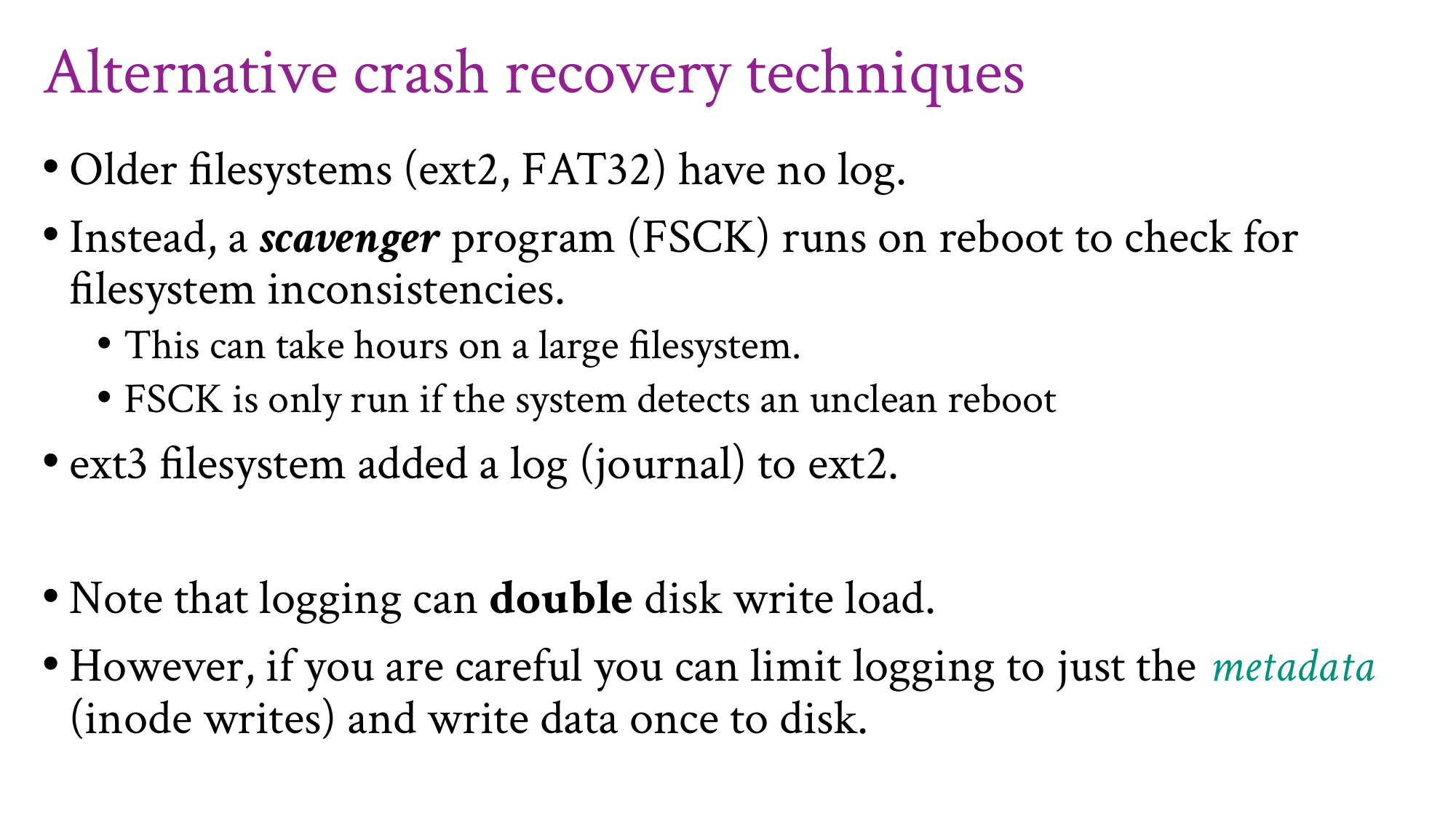

# Alternative crash recovery techniques
Older filesystems (ext2, FAT32) have no log.
Instead, a scavenger program (FSCK) runs on reboot to check for filesystem inconsistencies.
This can take hours on a large filesystem.
FSCK is only run if the system detects an unclean reboot
ext3 filesystem added a log (journal) to ext2.

Note that logging can double disk write load.
However, if you are careful you can limit logging to just the metadata (inode writes) and write data once to disk.